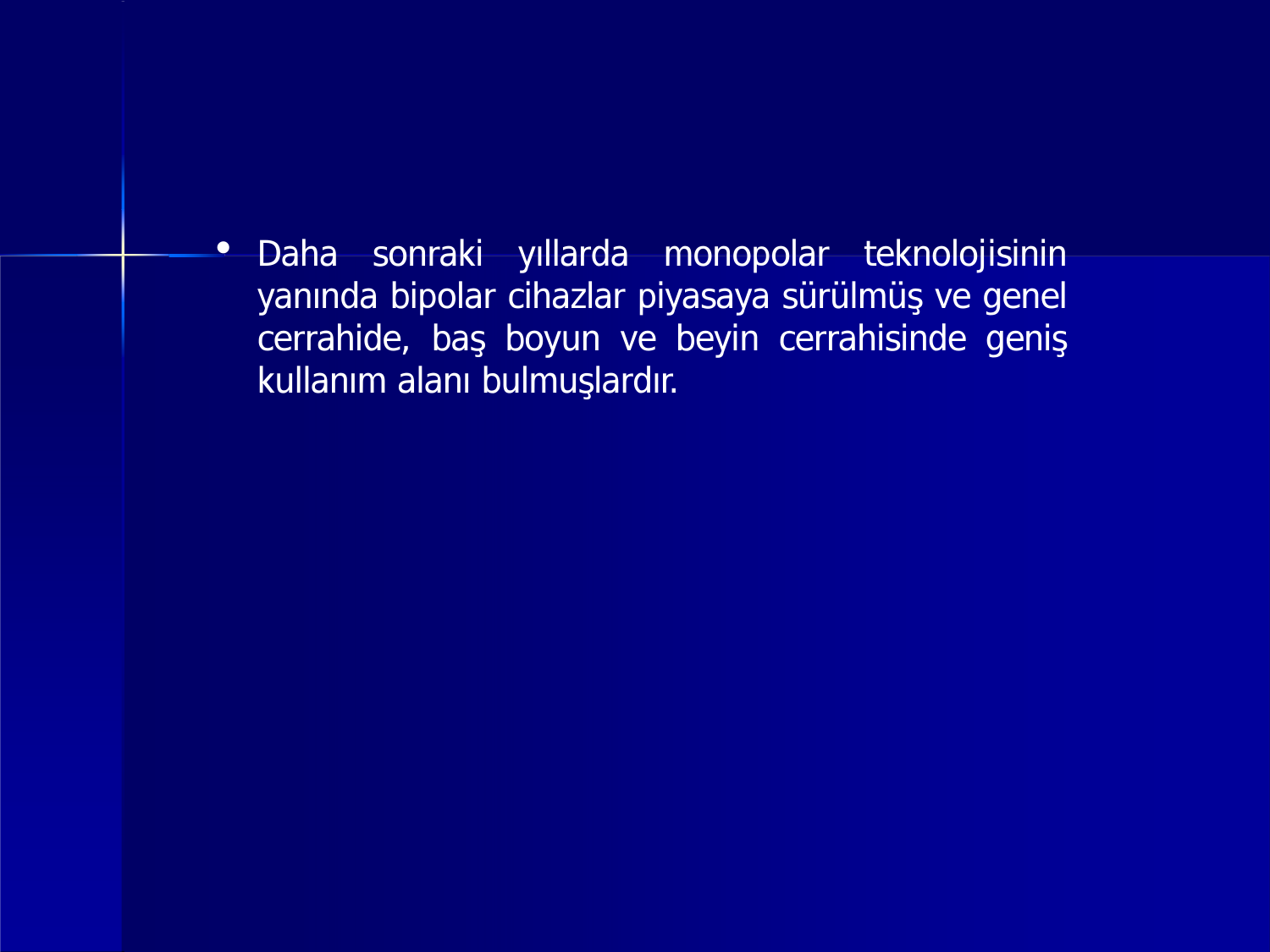

Daha sonraki yıllarda monopolar teknolojisinin yanında bipolar cihazlar piyasaya sürülmüş ve genel cerrahide, baş boyun ve beyin cerrahisinde geniş kullanım alanı bulmuşlardır.